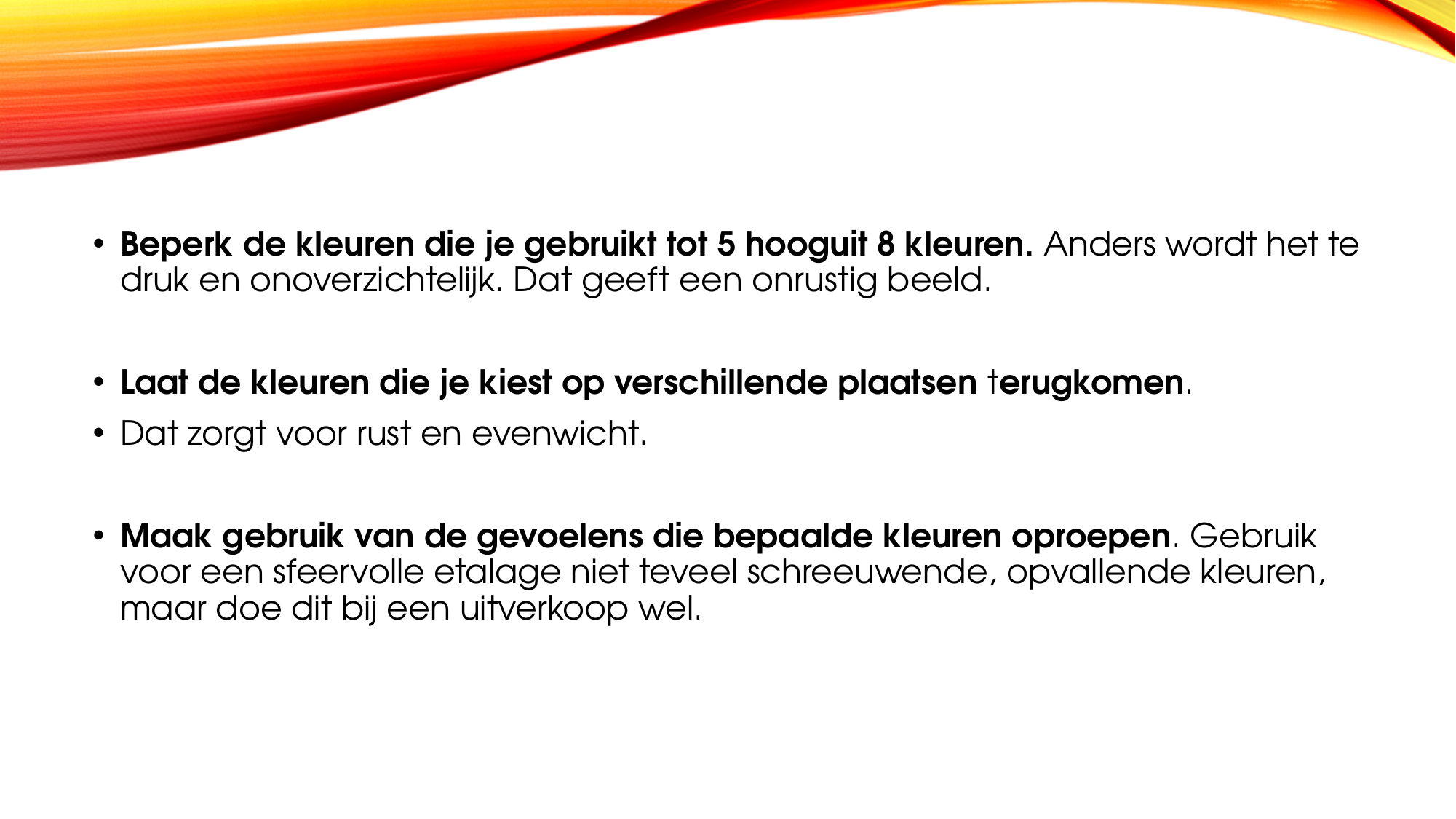

#
Beperk de kleuren die je gebruikt tot 5 hooguit 8 kleuren. Anders wordt het te druk en onoverzichtelijk. Dat geeft een onrustig beeld.

Laat de kleuren die je kiest op verschillende plaatsen terugkomen.
Dat zorgt voor rust en evenwicht.

Maak gebruik van de gevoelens die bepaalde kleuren oproepen. Gebruik voor een sfeervolle etalage niet teveel schreeuwende, opvallende kleuren, maar doe dit bij een uitverkoop wel.